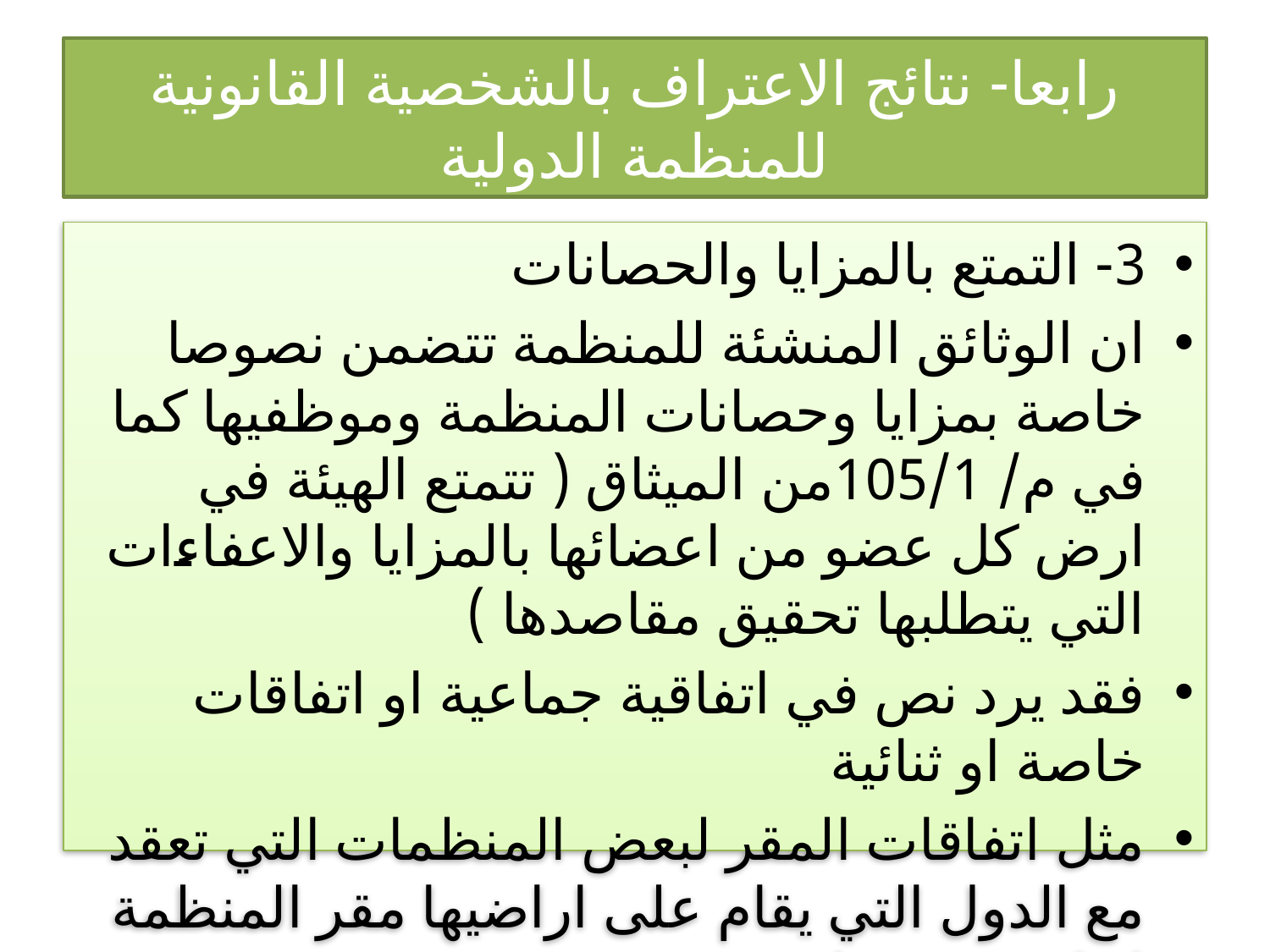

# رابعا- نتائج الاعتراف بالشخصية القانونية للمنظمة الدولية
3- التمتع بالمزايا والحصانات
ان الوثائق المنشئة للمنظمة تتضمن نصوصا خاصة بمزايا وحصانات المنظمة وموظفيها كما في م/ 105/1من الميثاق ( تتمتع الهيئة في ارض كل عضو من اعضائها بالمزايا والاعفاءات التي يتطلبها تحقيق مقاصدها )
فقد يرد نص في اتفاقية جماعية او اتفاقات خاصة او ثنائية
مثل اتفاقات المقر لبعض المنظمات التي تعقد مع الدول التي يقام على اراضيها مقر المنظمة او احد فروعها